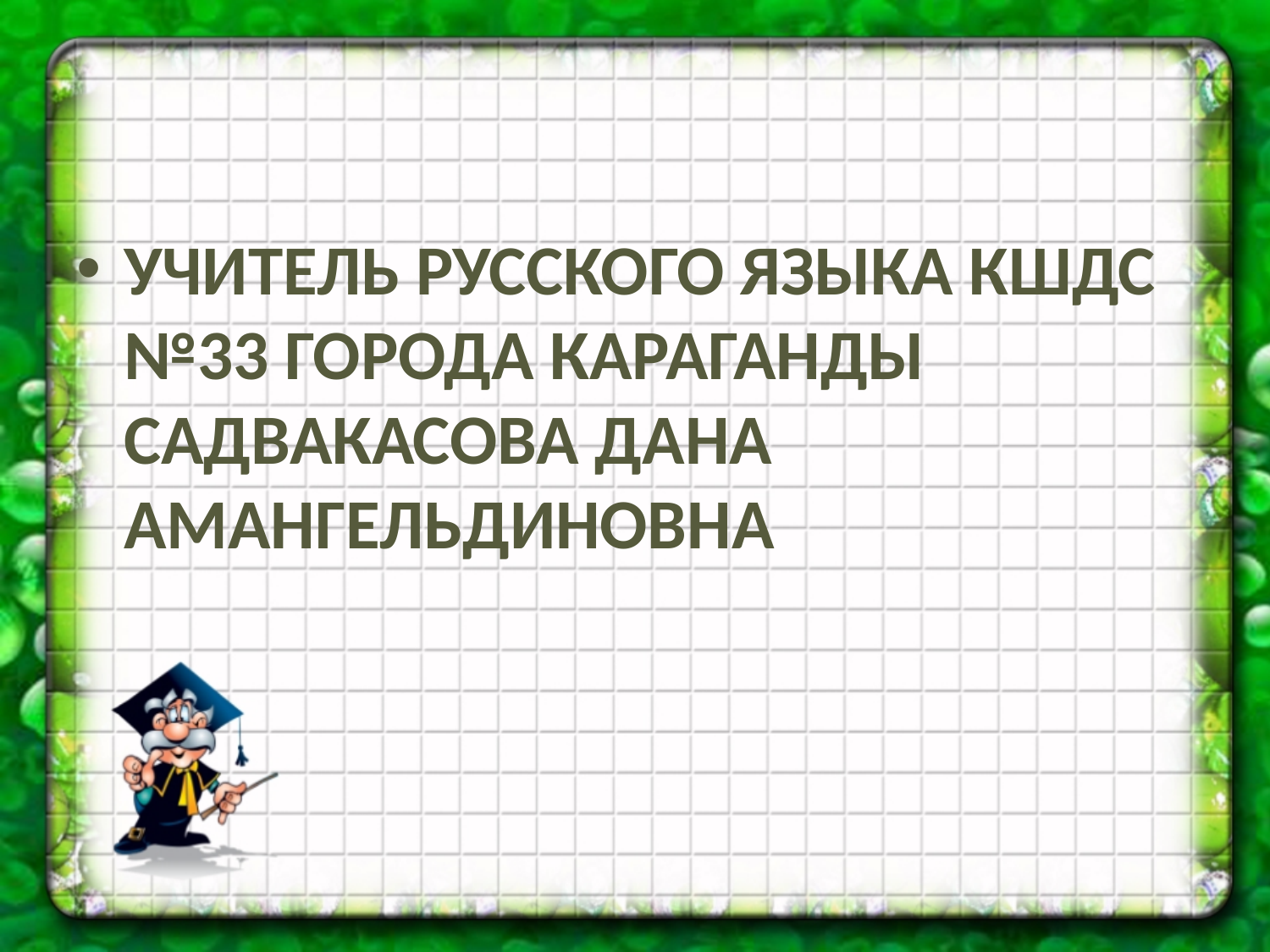

#
УЧИТЕЛЬ РУССКОГО ЯЗЫКА КШДС №33 ГОРОДА КАРАГАНДЫ САДВАКАСОВА ДАНА АМАНГЕЛЬДИНОВНА